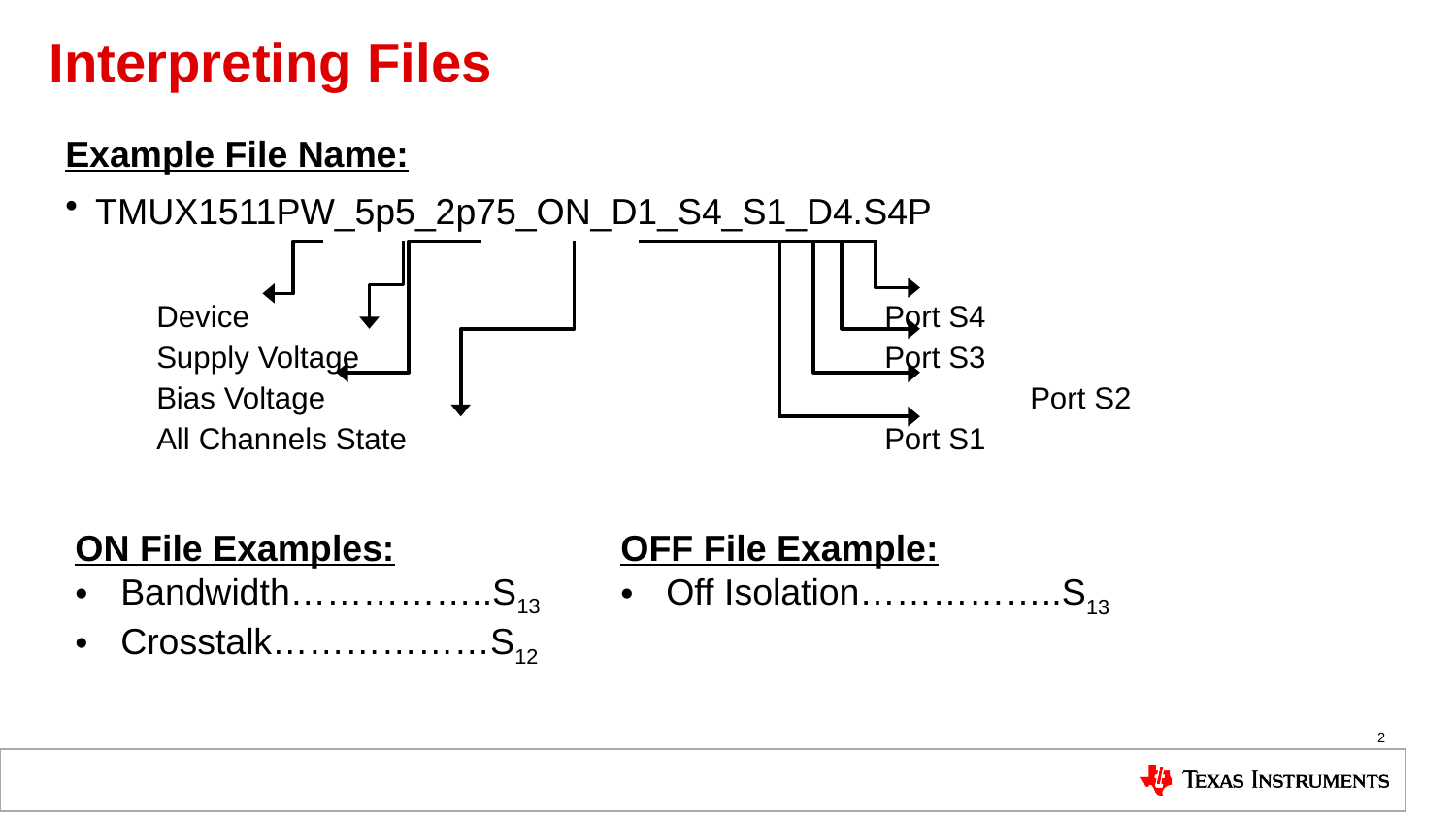

# Interpreting Files
Example File Name:
TMUX1511PW_5p5_2p75_ON_D1_S4_S1_D4.S4P

Device					Port S4
Supply Voltage				Port S3
Bias Voltage					Port S2
All Channels State				Port S1

ON File Examples:
Bandwidth……………..S13
Crosstalk………………S12
OFF File Example:
Off Isolation……………..S13
2